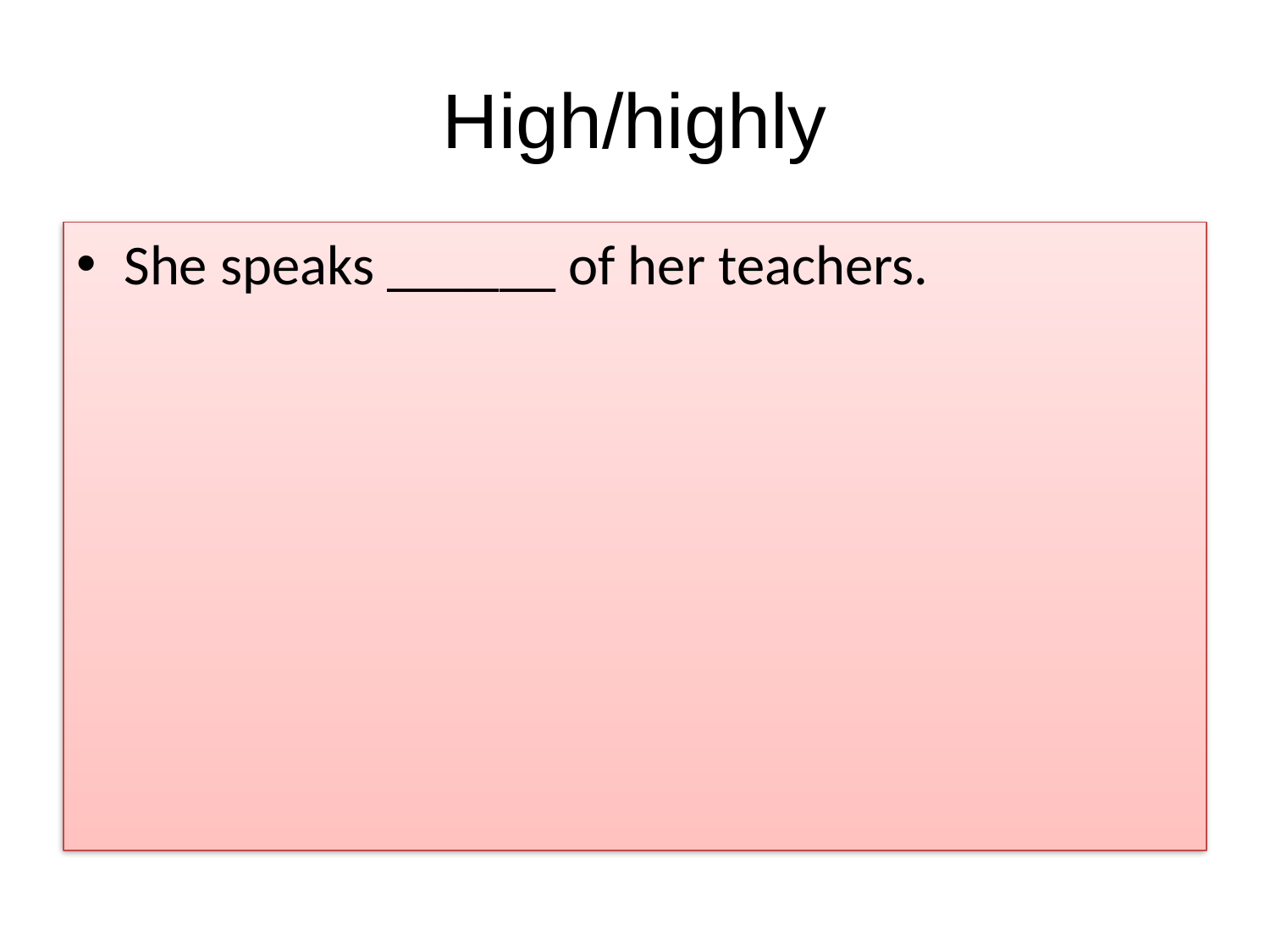

# High/highly
She speaks ______ of her teachers.